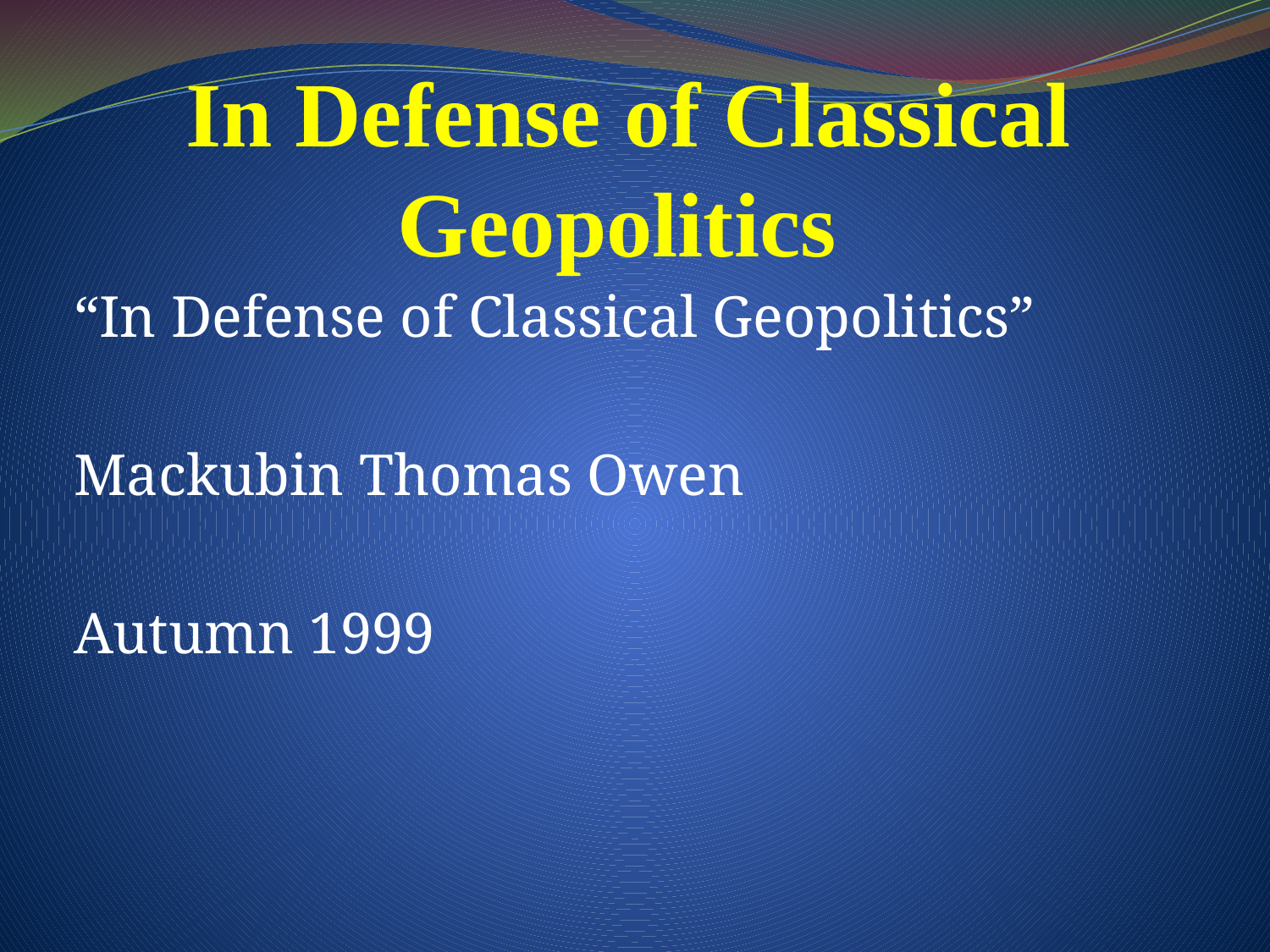

# In Defense of Classical Geopolitics
“In Defense of Classical Geopolitics”

Mackubin Thomas Owen

Autumn 1999